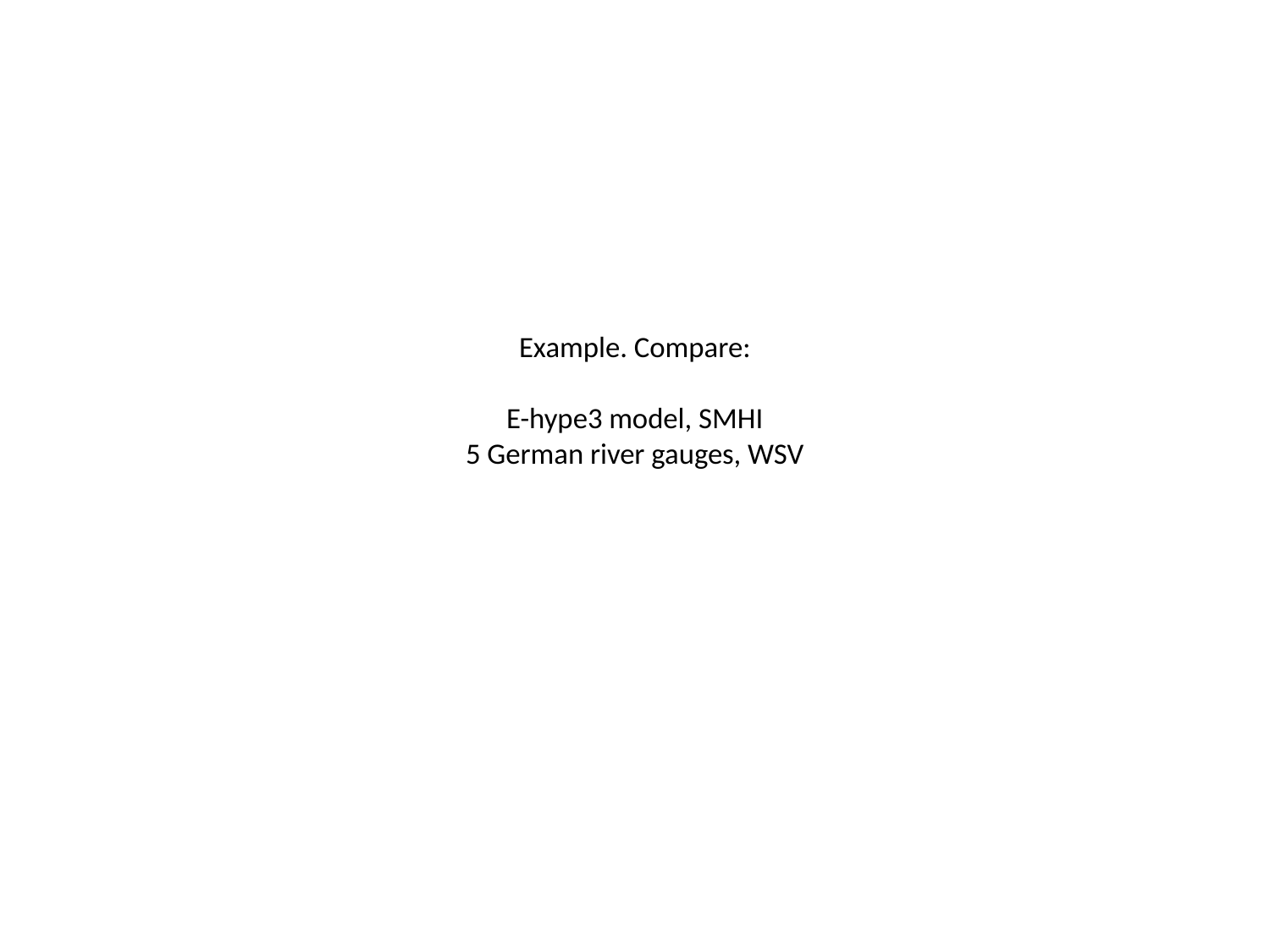

# Example. Compare: E-hype3 model, SMHI 5 German river gauges, WSV